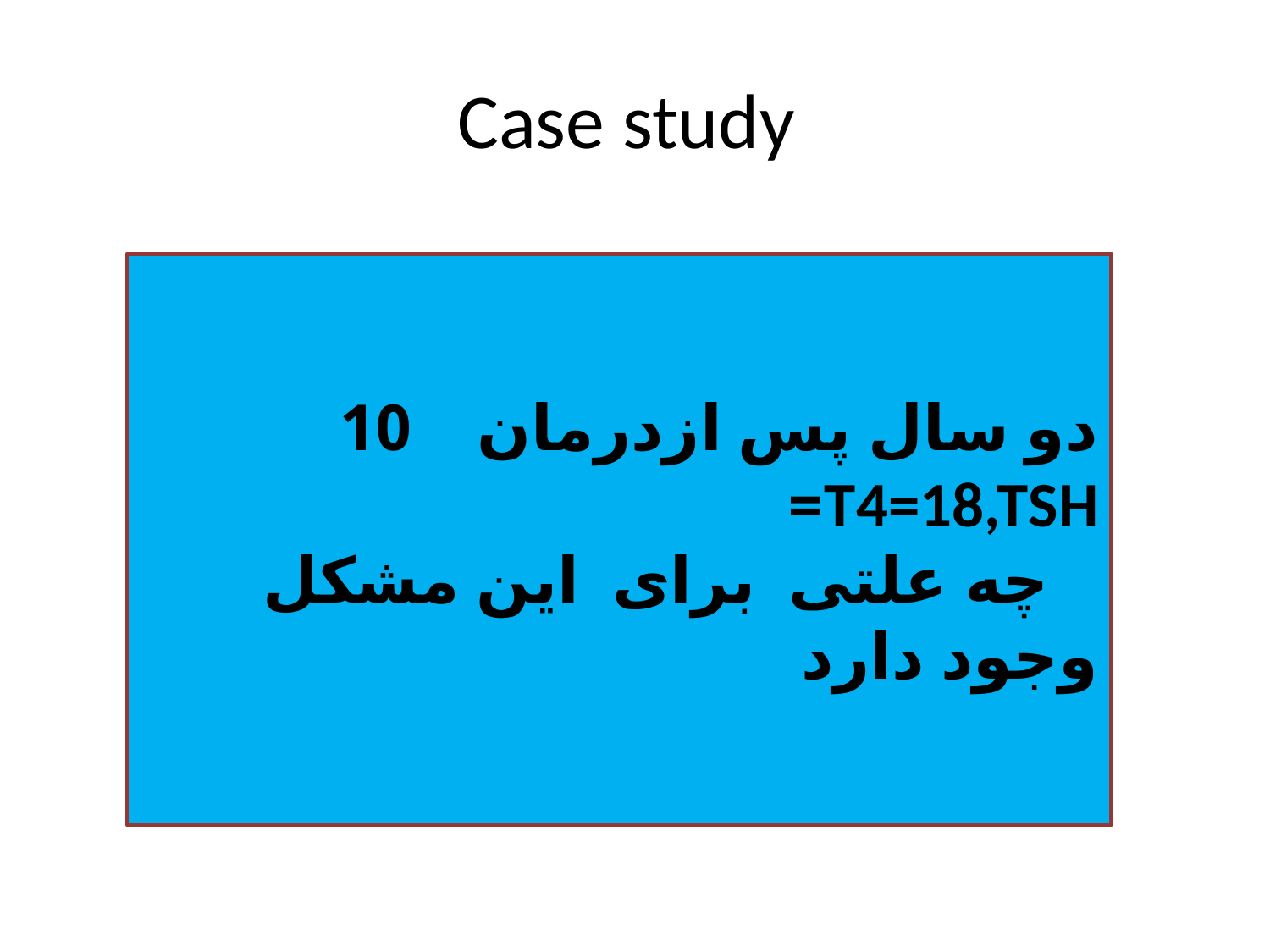

# Case study

دو سال پس ازدرمان    10   T4=18,TSH=
   چه علتی  برای  این مشکل وجود دارد